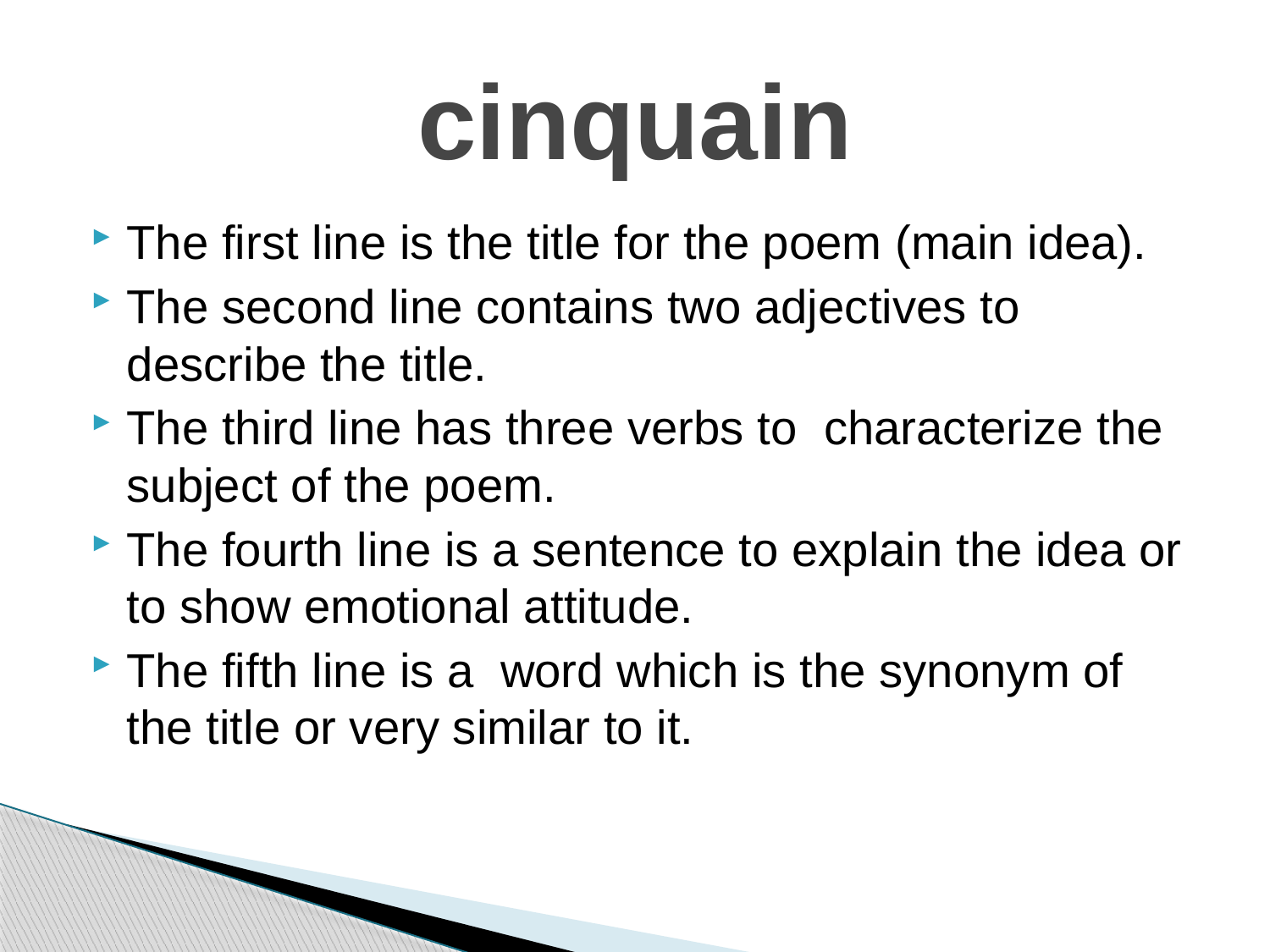

# cinquain
The first line is the title for the poem (main idea).
The second line contains two adjectives to describe the title.
The third line has three verbs to  characterize the subject of the poem.
The fourth line is a sentence to explain the idea or to show emotional attitude.
The fifth line is a  word which is the synonym of the title or very similar to it.